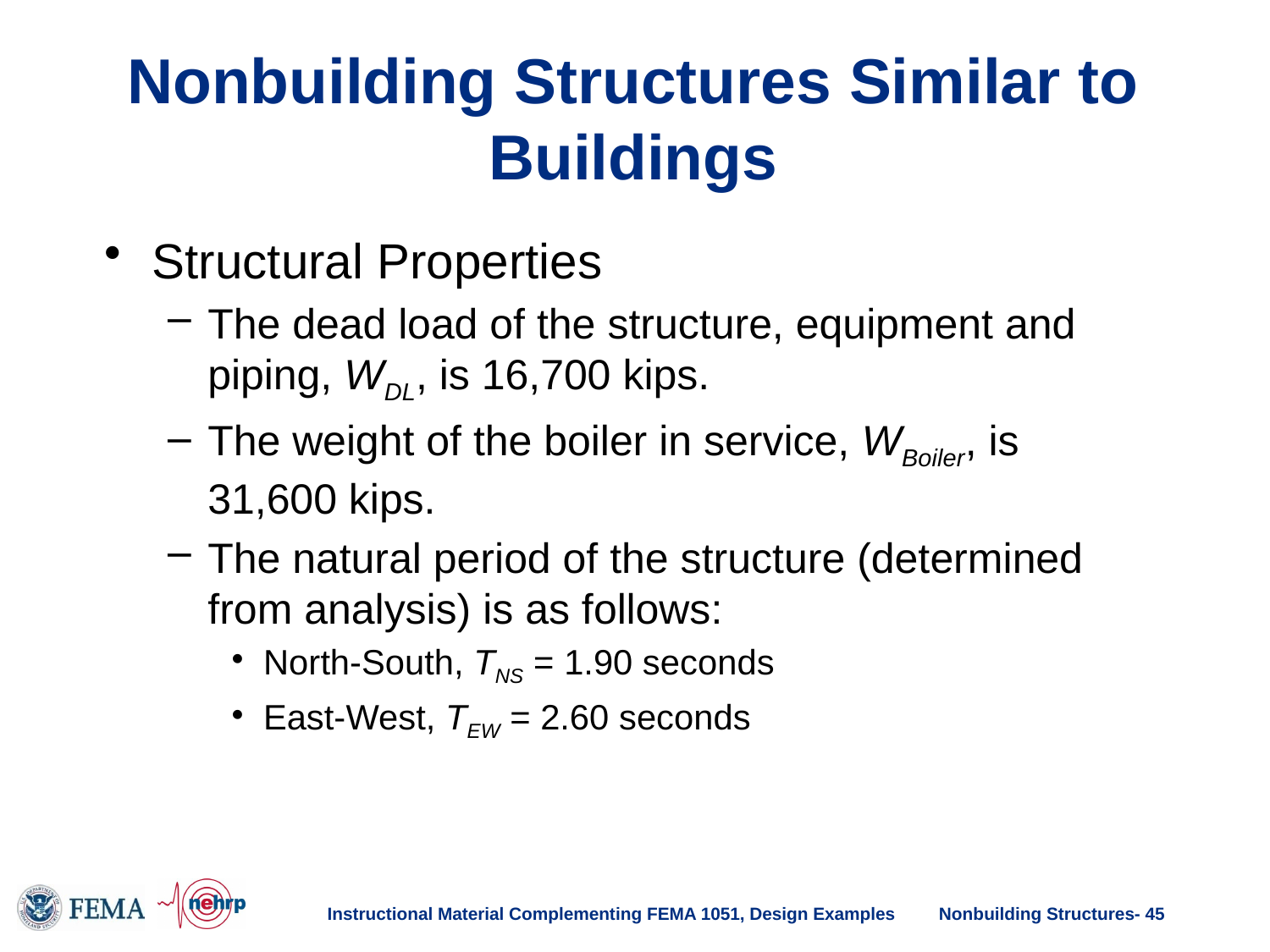

# Nonbuilding Structures Similar to Buildings
Structural Properties
The dead load of the structure, equipment and piping, WDL, is 16,700 kips.
The weight of the boiler in service, WBoiler, is 31,600 kips.
The natural period of the structure (determined from analysis) is as follows:
North-South, TNS = 1.90 seconds
East-West, TEW = 2.60 seconds

Instructional Material Complementing FEMA 1051, Design Examples
Nonbuilding Structures- 45